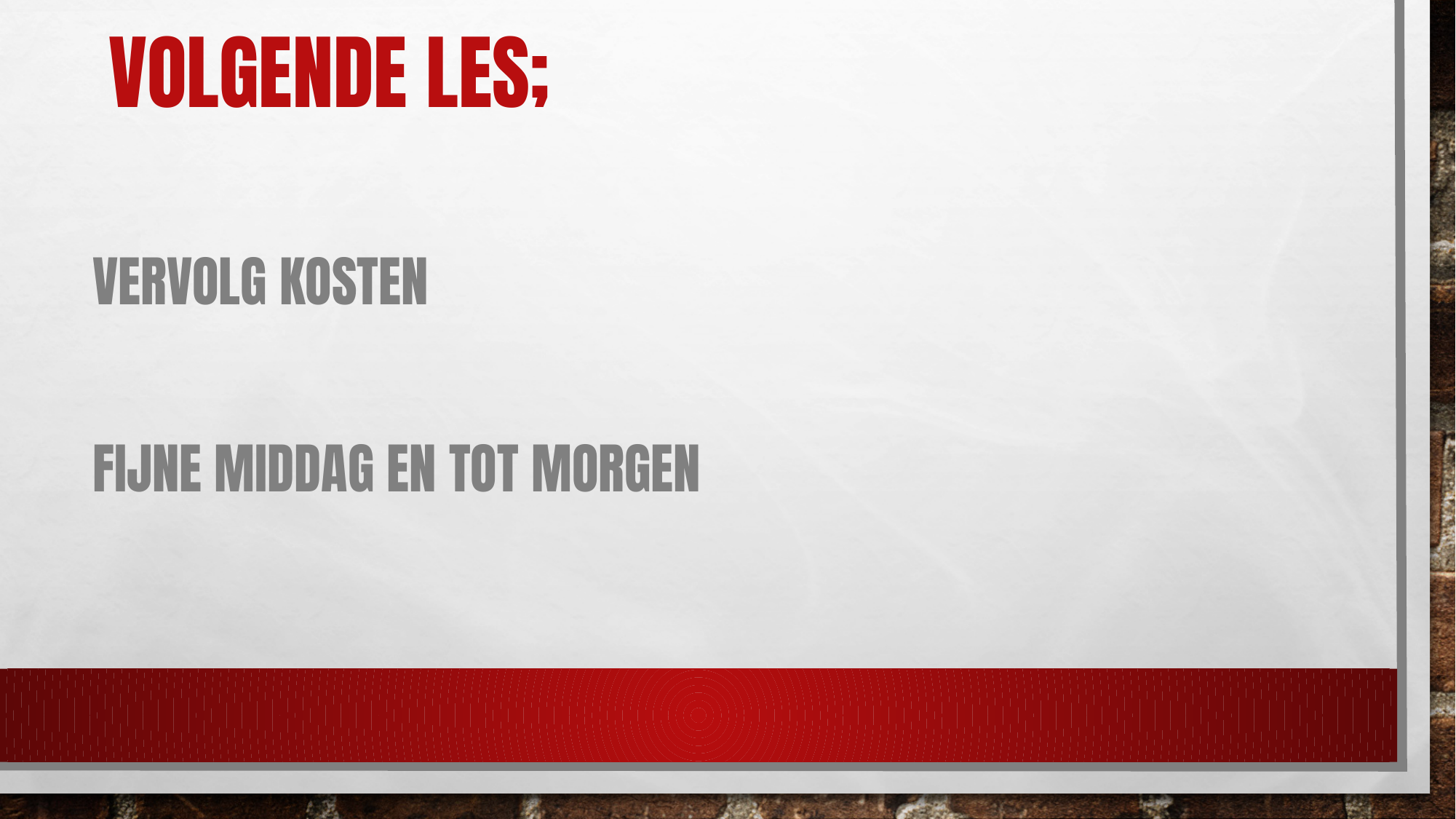

# VOLGENDE Les;

Vervolg kosten

FIJNE MIDDAG EN TOT MORGEN